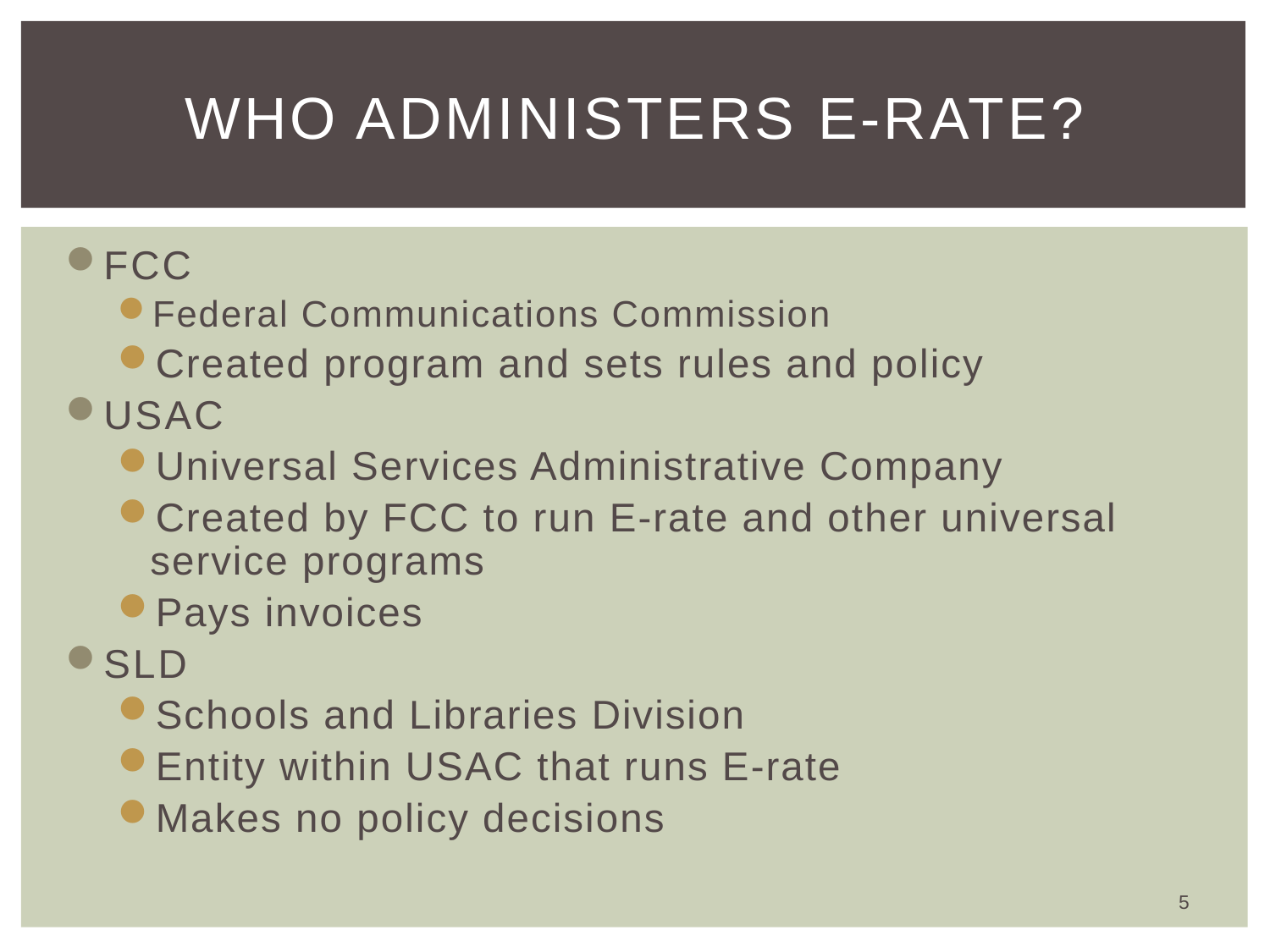

# Who Administers E-rate?
FCC
Federal Communications Commission
Created program and sets rules and policy
USAC
Universal Services Administrative Company
Created by FCC to run E-rate and other universal service programs
Pays invoices
SLD
Schools and Libraries Division
Entity within USAC that runs E-rate
Makes no policy decisions
5